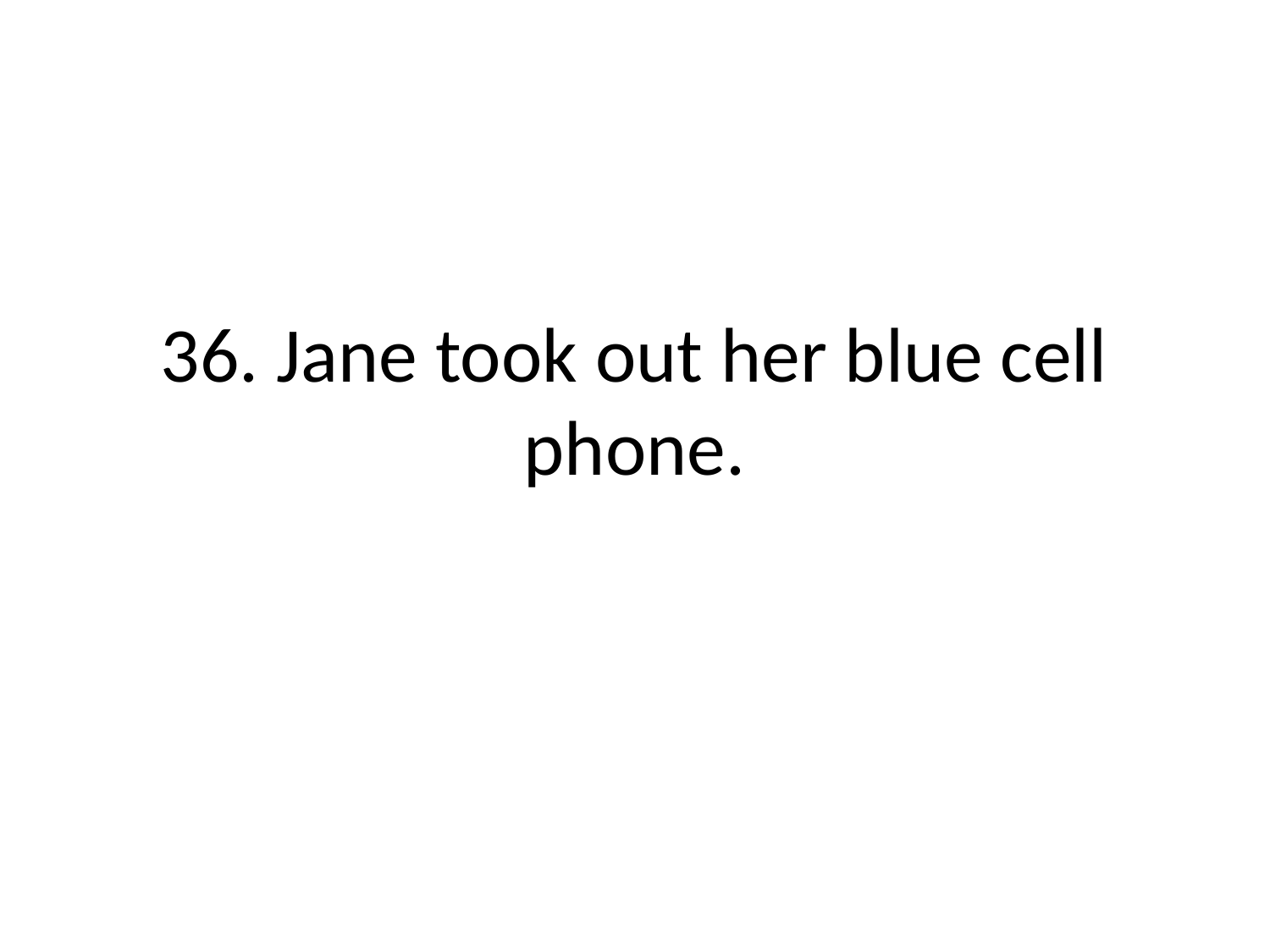

# 36. Jane took out her blue cell phone.